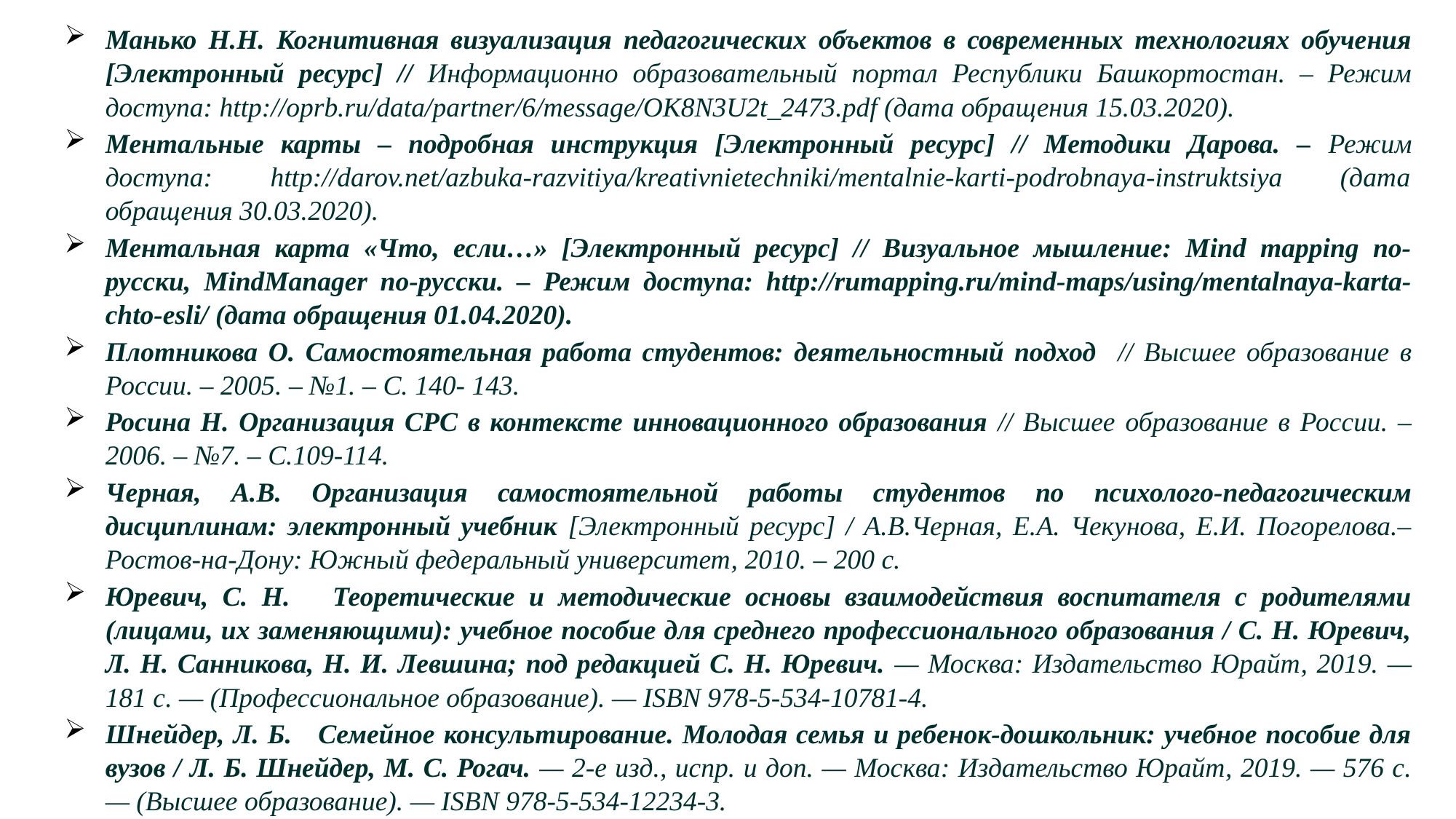

Манько Н.Н. Когнитивная визуализация педагогических объектов в современных технологиях обучения [Электронный ресурс] // Информационно образовательный портал Республики Башкортостан. – Режим доступа: http://oprb.ru/data/partner/6/message/OK8N3U2t_2473.pdf (дата обращения 15.03.2020).
Ментальные карты – подробная инструкция [Электронный ресурс] // Методики Дарова. – Режим доступа: http://darov.net/azbuka-razvitiya/kreativnietechniki/mentalnie-karti-podrobnaya-instruktsiya (дата обращения 30.03.2020).
Ментальная карта «Что, если…» [Электронный ресурс] // Визуальное мышление: Mind mapping по-русски, MindManager по-русски. – Режим доступа: http://rumapping.ru/mind-maps/using/mentalnaya-karta-chto-esli/ (дата обращения 01.04.2020).
Плотникова О. Самостоятельная работа студентов: деятельностный подход  // Высшее образование в России. – 2005. – №1. – С. 140- 143.
Росина Н. Организация СРС в контексте инновационного образования // Высшее образование в России. – 2006. – №7. – С.109-114.
Черная, А.В. Организация самостоятельной работы студентов по психолого-педагогическим дисциплинам: электронный учебник [Электронный ресурс] / А.В.Черная, Е.А. Чекунова, Е.И. Погорелова.– Ростов-на-Дону: Южный федеральный университет, 2010. – 200 с.
Юревич, С. Н.   Теоретические и методические основы взаимодействия воспитателя с родителями (лицами, их заменяющими): учебное пособие для среднего профессионального образования / С. Н. Юревич, Л. Н. Санникова, Н. И. Левшина; под редакцией С. Н. Юревич. — Москва: Издательство Юрайт, 2019. — 181 с. — (Профессиональное образование). — ISBN 978-5-534-10781-4.
Шнейдер, Л. Б.   Семейное консультирование. Молодая семья и ребенок-дошкольник: учебное пособие для вузов / Л. Б. Шнейдер, М. С. Рогач. — 2-е изд., испр. и доп. — Москва: Издательство Юрайт, 2019. — 576 с. — (Высшее образование). — ISBN 978-5-534-12234-3.